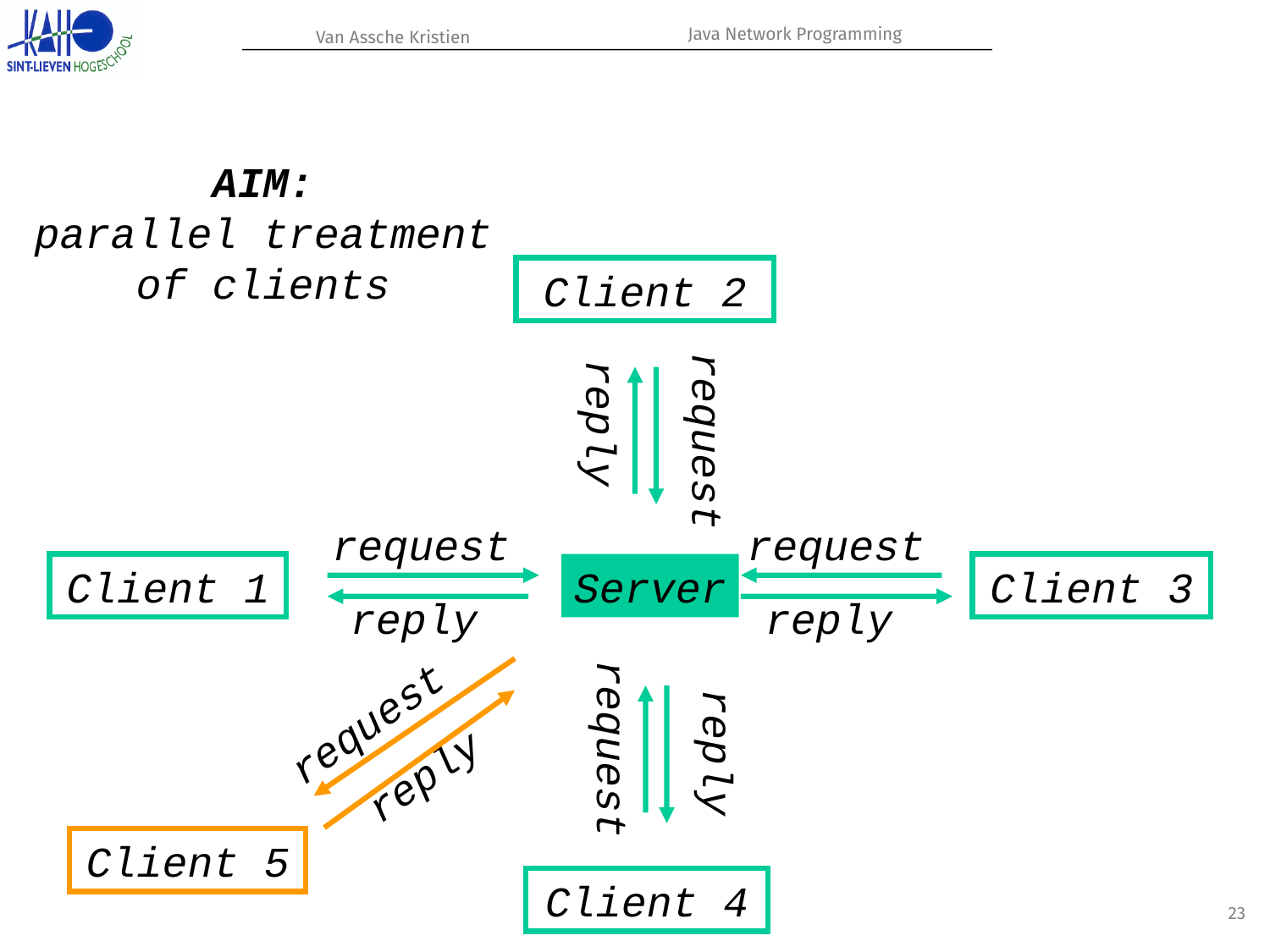

AIM:
parallel treatment
of clients
Client 2
Client 1
Client 3
Client 4

request
request
request

request

reply
reply
reply

reply
Server

request
Client 5

reply